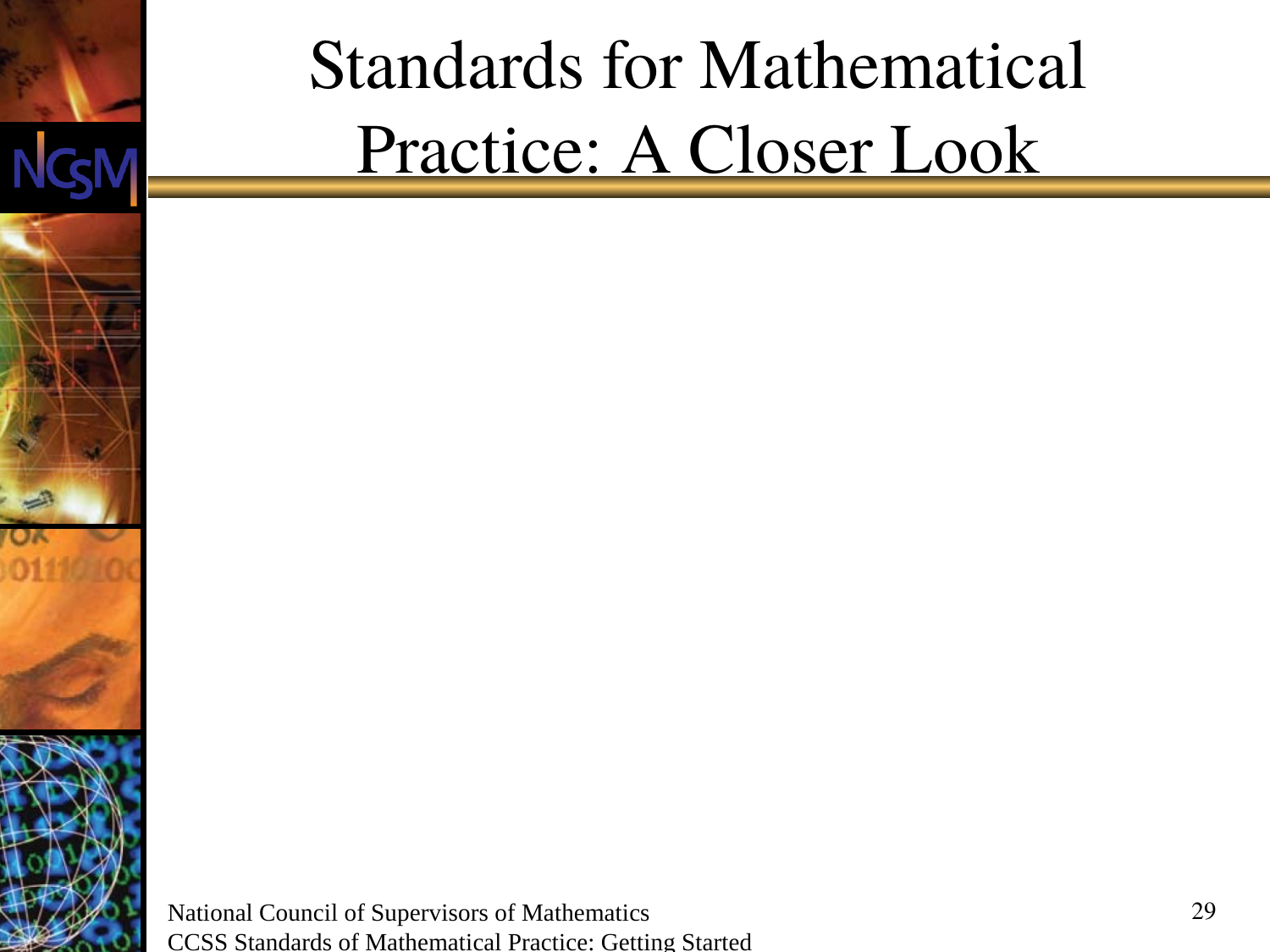

# Standards for Mathematical Practice: A Closer Look

29